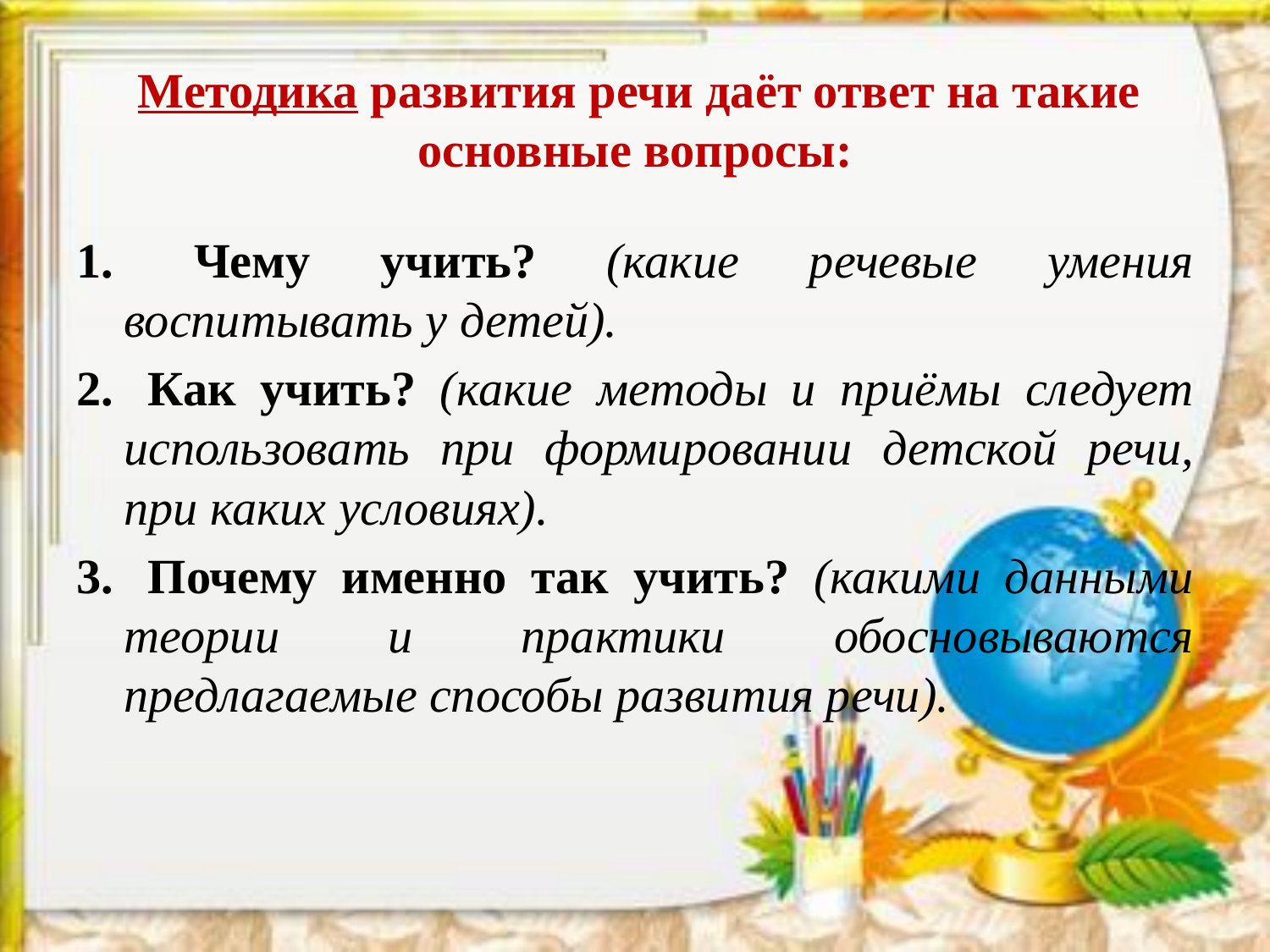

# Методика развития речи даёт ответ на такие основные вопросы:
 Чему учить? (какие речевые умения воспитывать у детей).
 Как учить? (какие методы и приёмы следует использовать при формировании детской речи, при каких условиях).
 Почему именно так учить? (какими данными теории и практики обосновываются предлагаемые способы развития речи).